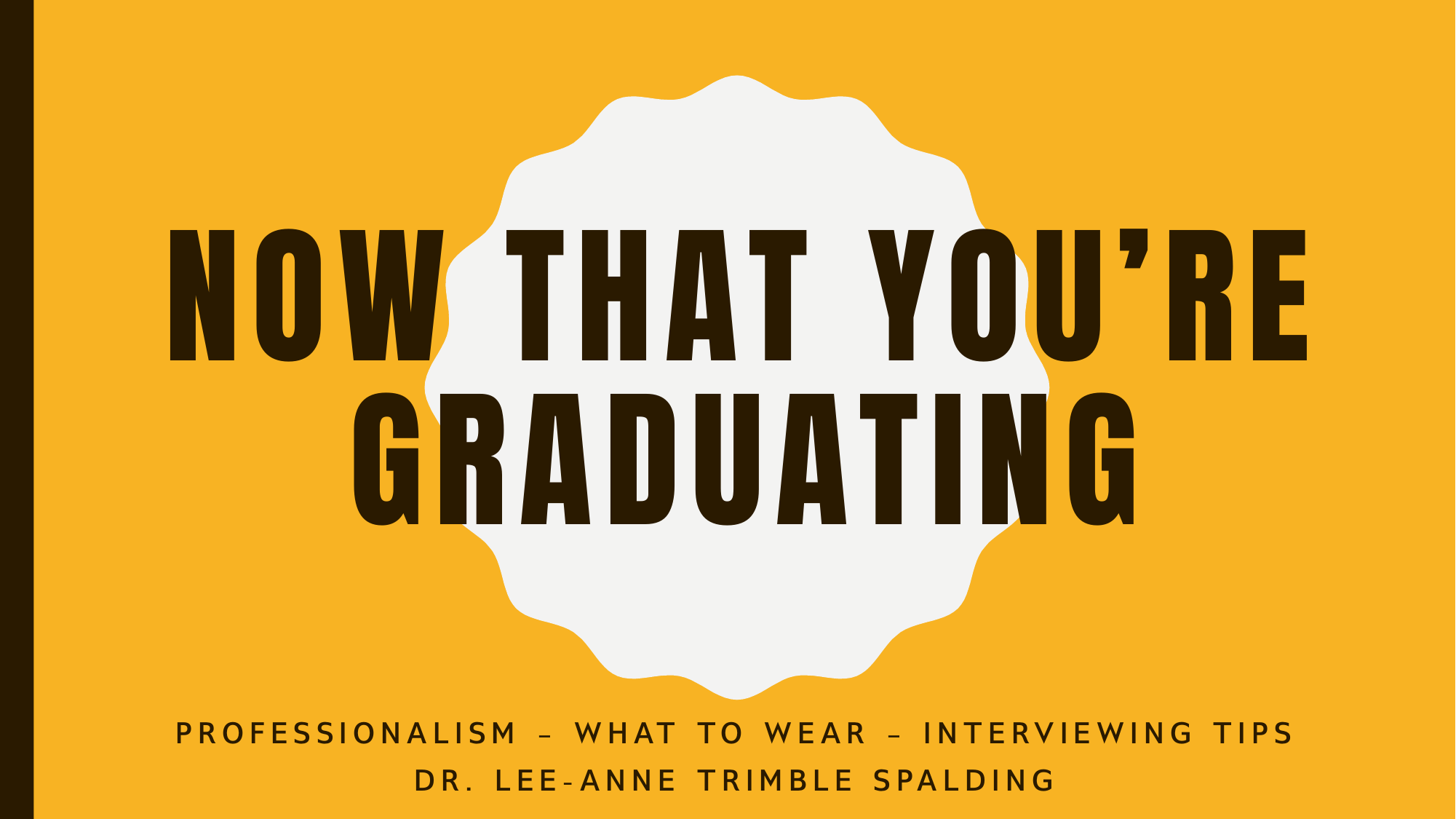

# Now That You’re Graduating
Professionalism – What to wear – Interviewing tips
Dr. Lee-Anne Trimble Spalding